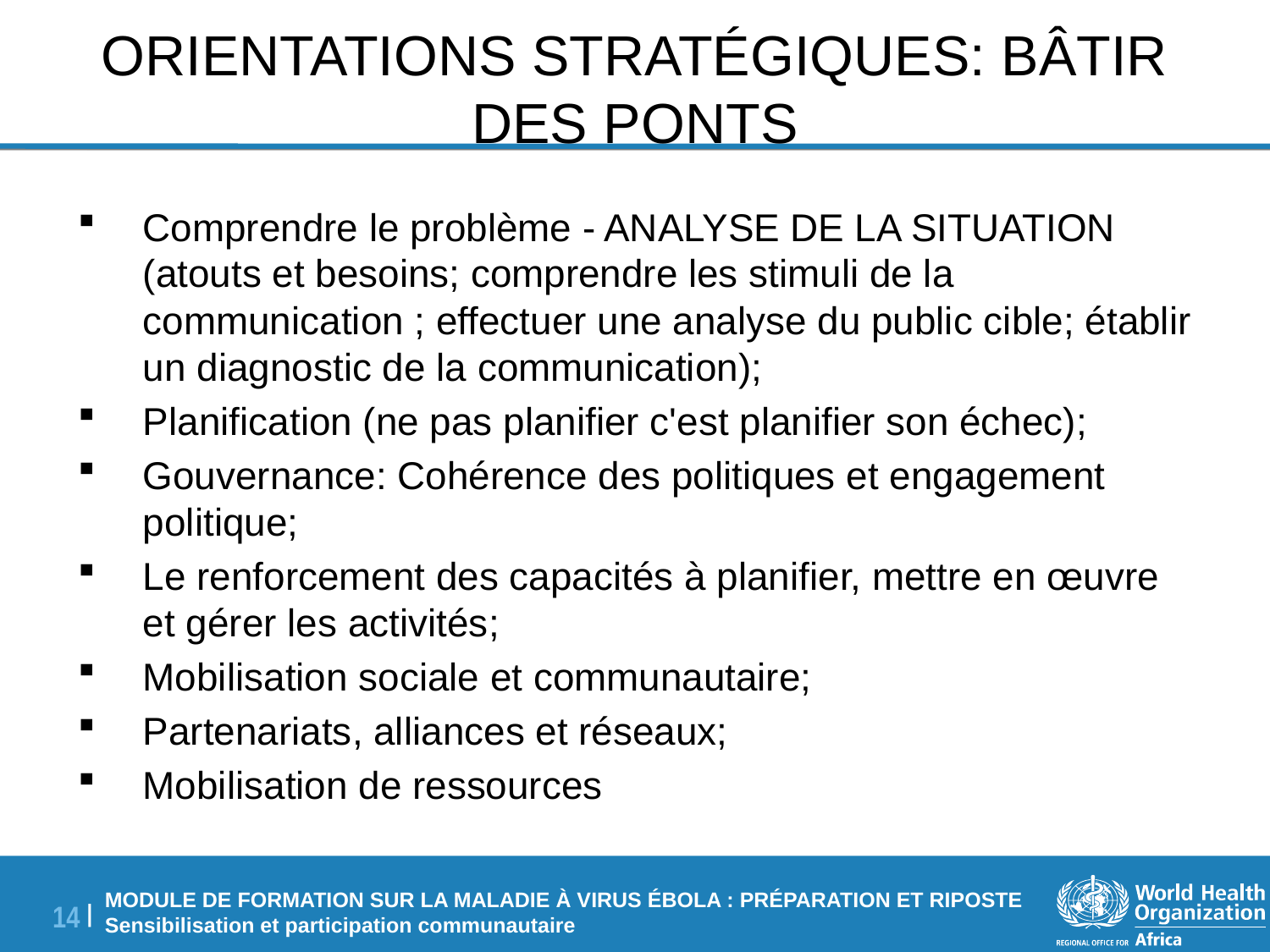

# ORIENTATIONS STRATÉGIQUES: BÂTIR DES PONTS
Comprendre le problème - ANALYSE DE LA SITUATION (atouts et besoins; comprendre les stimuli de la communication ; effectuer une analyse du public cible; établir un diagnostic de la communication);
Planification (ne pas planifier c'est planifier son échec);
Gouvernance: Cohérence des politiques et engagement politique;
Le renforcement des capacités à planifier, mettre en œuvre et gérer les activités;
Mobilisation sociale et communautaire;
Partenariats, alliances et réseaux;
Mobilisation de ressources